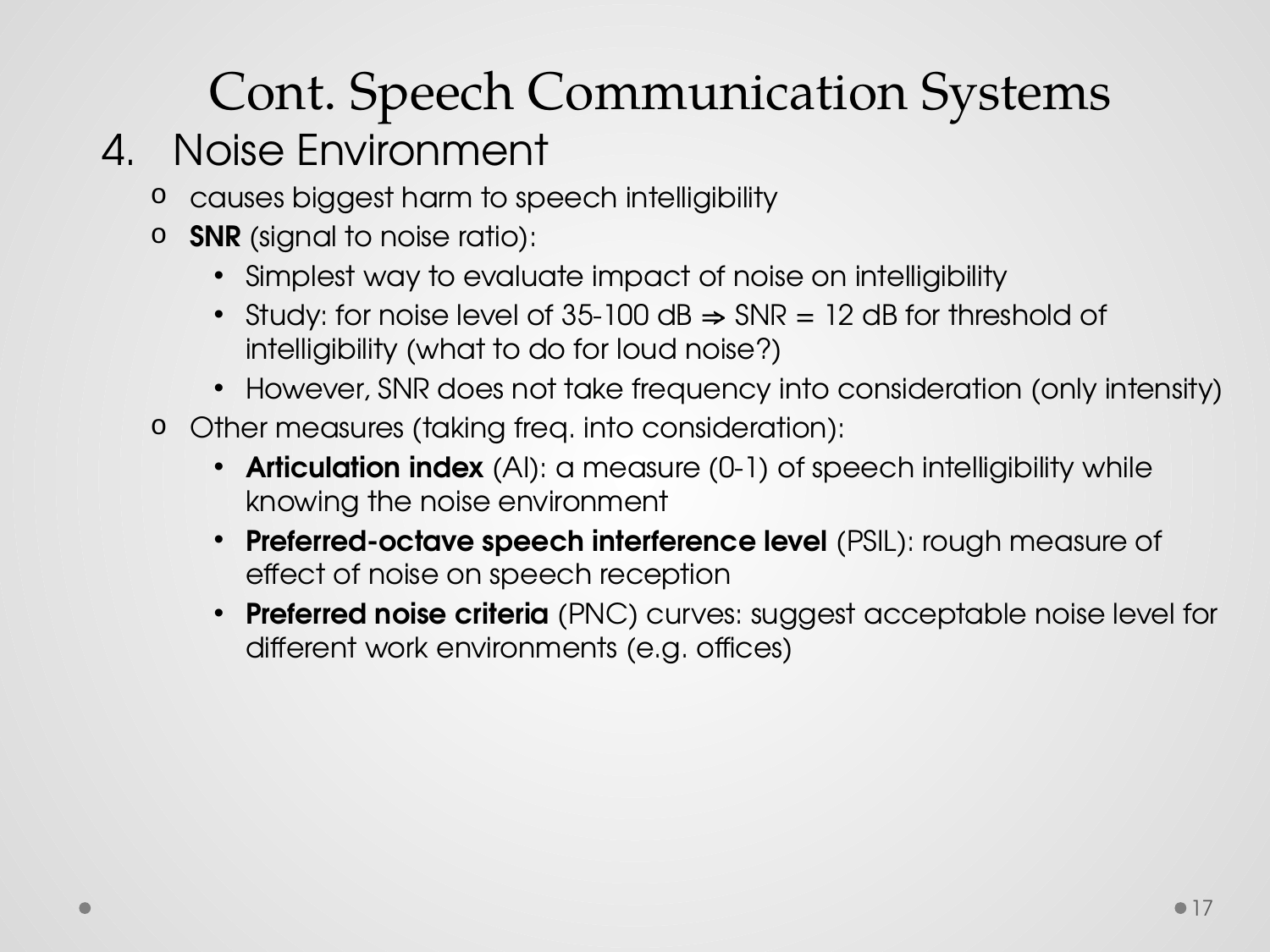

# Cont. Speech Communication Systems

Noise Environment
causes biggest harm to speech intelligibility
SNR (signal to noise ratio):
Simplest way to evaluate impact of noise on intelligibility
Study: for noise level of 35-100 dB ⇒ SNR = 12 dB for threshold of intelligibility (what to do for loud noise?)
However, SNR does not take frequency into consideration (only intensity)
Other measures (taking freq. into consideration):
Articulation index (AI): a measure (0-1) of speech intelligibility while knowing the noise environment
Preferred-octave speech interference level (PSIL): rough measure of effect of noise on speech reception
Preferred noise criteria (PNC) curves: suggest acceptable noise level for different work environments (e.g. offices)
17